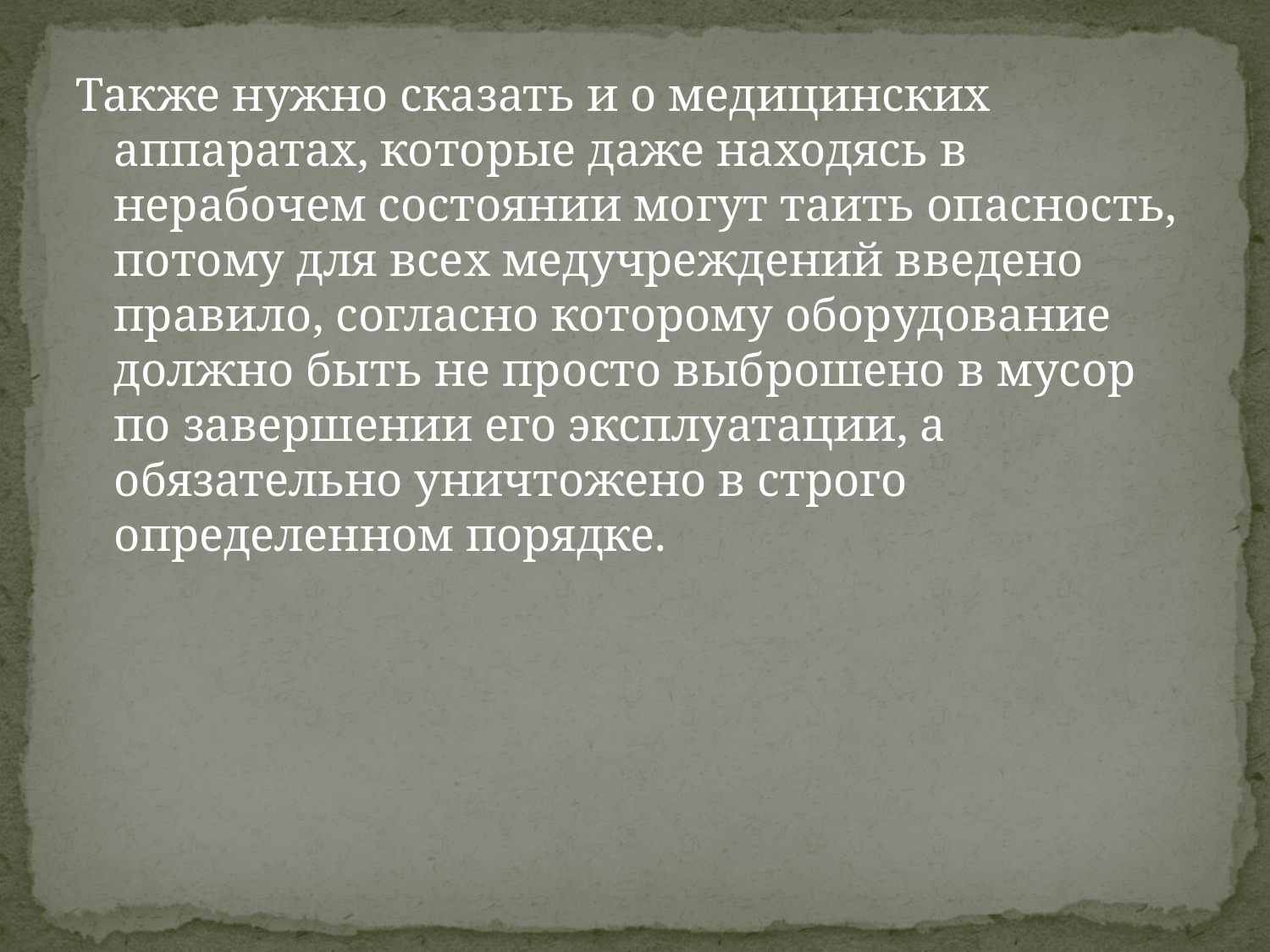

Также нужно сказать и о медицинских аппаратах, которые даже находясь в нерабочем состоянии могут таить опасность, потому для всех медучреждений введено правило, согласно которому оборудование должно быть не просто выброшено в мусор по завершении его эксплуатации, а обязательно уничтожено в строго определенном порядке.